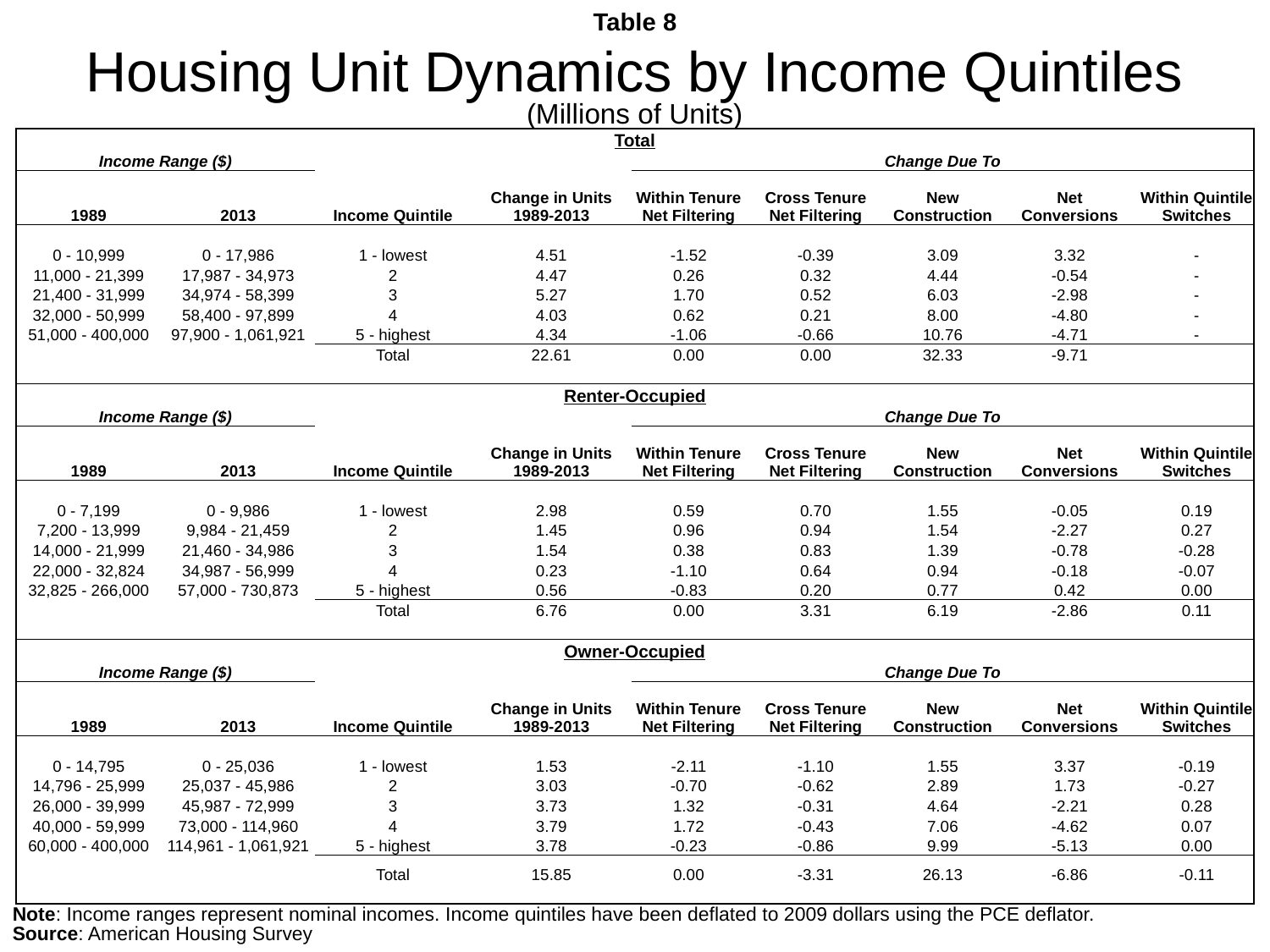

Table 8
Housing Unit Dynamics by Income Quintiles
(Millions of Units)
| Total |  |  |  |  |  |  |  |  |  |  |  |  |  |  |
| --- | --- | --- | --- | --- | --- | --- | --- | --- | --- | --- | --- | --- | --- | --- |
| Income Range ($) |  |  |  |  |  | Change Due To |  |  |  |  |  |  |  |  |
| 1989 | 2013 | Income Quintile |  | Change in Units 1989-2013 |  | Within Tenure Net Filtering |  | Cross Tenure Net Filtering |  | New Construction |  | Net Conversions |  | Within Quintile Switches |
|  |  |  |  |  |  |  |  |  |  |  |  |  |  |  |
| 0 - 10,999 | 0 - 17,986 | 1 - lowest |  | 4.51 |  | -1.52 |  | -0.39 |  | 3.09 |  | 3.32 |  | - |
| 11,000 - 21,399 | 17,987 - 34,973 | 2 |  | 4.47 |  | 0.26 |  | 0.32 |  | 4.44 |  | -0.54 |  | - |
| 21,400 - 31,999 | 34,974 - 58,399 | 3 |  | 5.27 |  | 1.70 |  | 0.52 |  | 6.03 |  | -2.98 |  | - |
| 32,000 - 50,999 | 58,400 - 97,899 | 4 |  | 4.03 |  | 0.62 |  | 0.21 |  | 8.00 |  | -4.80 |  | - |
| 51,000 - 400,000 | 97,900 - 1,061,921 | 5 - highest |  | 4.34 |  | -1.06 |  | -0.66 |  | 10.76 |  | -4.71 |  | - |
|  |  | Total |  | 22.61 |  | 0.00 |  | 0.00 |  | 32.33 |  | -9.71 |  |  |
|  |  |  |  |  |  |  |  |  |  |  |  |  |  |  |
| Renter-Occupied |  |  |  |  |  |  |  |  |  |  |  |  |  |  |
| Income Range ($) |  |  |  |  |  | Change Due To |  |  |  |  |  |  |  |  |
| 1989 | 2013 | Income Quintile |  | Change in Units 1989-2013 |  | Within Tenure Net Filtering |  | Cross Tenure Net Filtering |  | New Construction |  | Net Conversions |  | Within Quintile Switches |
|  |  |  |  |  |  |  |  |  |  |  |  |  |  |  |
| 0 - 7,199 | 0 - 9,986 | 1 - lowest |  | 2.98 |  | 0.59 |  | 0.70 |  | 1.55 |  | -0.05 |  | 0.19 |
| 7,200 - 13,999 | 9,984 - 21,459 | 2 |  | 1.45 |  | 0.96 |  | 0.94 |  | 1.54 |  | -2.27 |  | 0.27 |
| 14,000 - 21,999 | 21,460 - 34,986 | 3 |  | 1.54 |  | 0.38 |  | 0.83 |  | 1.39 |  | -0.78 |  | -0.28 |
| 22,000 - 32,824 | 34,987 - 56,999 | 4 |  | 0.23 |  | -1.10 |  | 0.64 |  | 0.94 |  | -0.18 |  | -0.07 |
| 32,825 - 266,000 | 57,000 - 730,873 | 5 - highest |  | 0.56 |  | -0.83 |  | 0.20 |  | 0.77 |  | 0.42 |  | 0.00 |
|  |  | Total |  | 6.76 |  | 0.00 |  | 3.31 |  | 6.19 |  | -2.86 |  | 0.11 |
|  |  |  |  |  |  |  |  |  |  |  |  |  |  |  |
| Owner-Occupied |  |  |  |  |  |  |  |  |  |  |  |  |  |  |
| Income Range ($) |  |  |  |  |  | Change Due To |  |  |  |  |  |  |  |  |
| 1989 | 2013 | Income Quintile |  | Change in Units 1989-2013 |  | Within Tenure Net Filtering |  | Cross Tenure Net Filtering |  | New Construction |  | Net Conversions |  | Within Quintile Switches |
|  |  |  |  |  |  |  |  |  |  |  |  |  |  |  |
| 0 - 14,795 | 0 - 25,036 | 1 - lowest |  | 1.53 |  | -2.11 |  | -1.10 |  | 1.55 |  | 3.37 |  | -0.19 |
| 14,796 - 25,999 | 25,037 - 45,986 | 2 |  | 3.03 |  | -0.70 |  | -0.62 |  | 2.89 |  | 1.73 |  | -0.27 |
| 26,000 - 39,999 | 45,987 - 72,999 | 3 |  | 3.73 |  | 1.32 |  | -0.31 |  | 4.64 |  | -2.21 |  | 0.28 |
| 40,000 - 59,999 | 73,000 - 114,960 | 4 |  | 3.79 |  | 1.72 |  | -0.43 |  | 7.06 |  | -4.62 |  | 0.07 |
| 60,000 - 400,000 | 114,961 - 1,061,921 | 5 - highest |  | 3.78 |  | -0.23 |  | -0.86 |  | 9.99 |  | -5.13 |  | 0.00 |
|  |  | Total |  | 15.85 |  | 0.00 |  | -3.31 |  | 26.13 |  | -6.86 |  | -0.11 |
|  |  |  |  |  |  |  |  |  |  |  |  |  |  |  |
Note: Income ranges represent nominal incomes. Income quintiles have been deflated to 2009 dollars using the PCE deflator.
Source: American Housing Survey